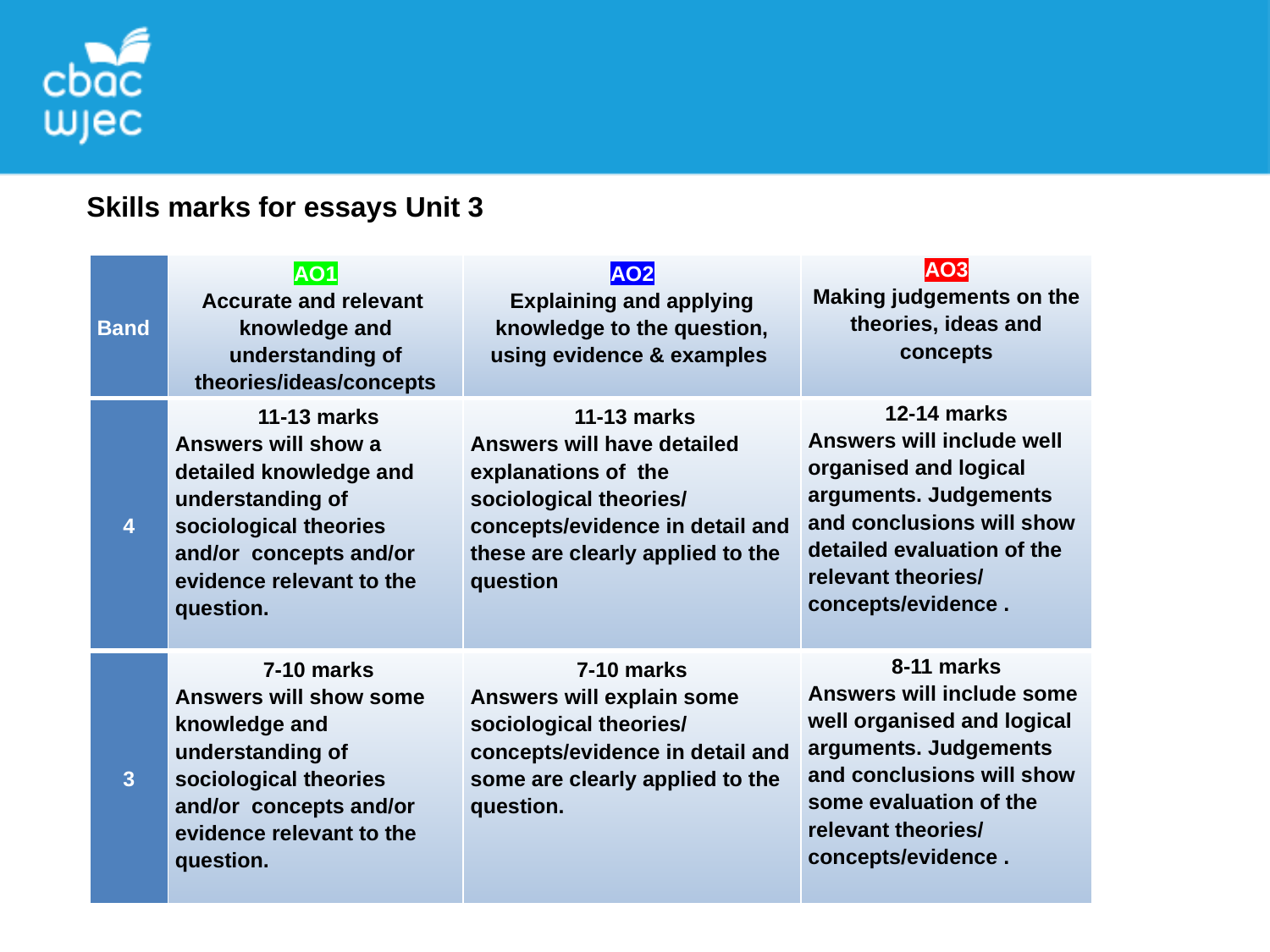

Skills marks for essays Unit 3
| Band | AO1 Accurate and relevant knowledge and understanding of theories/ideas/concepts | AO2 Explaining and applying knowledge to the question, using evidence & examples | AO3 Making judgements on the theories, ideas and concepts |
| --- | --- | --- | --- |
| 4 | 11-13 marks Answers will show a detailed knowledge and understanding of sociological theories and/or concepts and/or evidence relevant to the question. | 11-13 marks Answers will have detailed explanations of the sociological theories/ concepts/evidence in detail and these are clearly applied to the question | 12-14 marks Answers will include well organised and logical arguments. Judgements and conclusions will show detailed evaluation of the relevant theories/ concepts/evidence . |
| 3 | 7-10 marks Answers will show some knowledge and understanding of sociological theories and/or concepts and/or evidence relevant to the question. | 7-10 marks Answers will explain some sociological theories/ concepts/evidence in detail and some are clearly applied to the question. | 8-11 marks Answers will include some well organised and logical arguments. Judgements and conclusions will show some evaluation of the relevant theories/ concepts/evidence . |